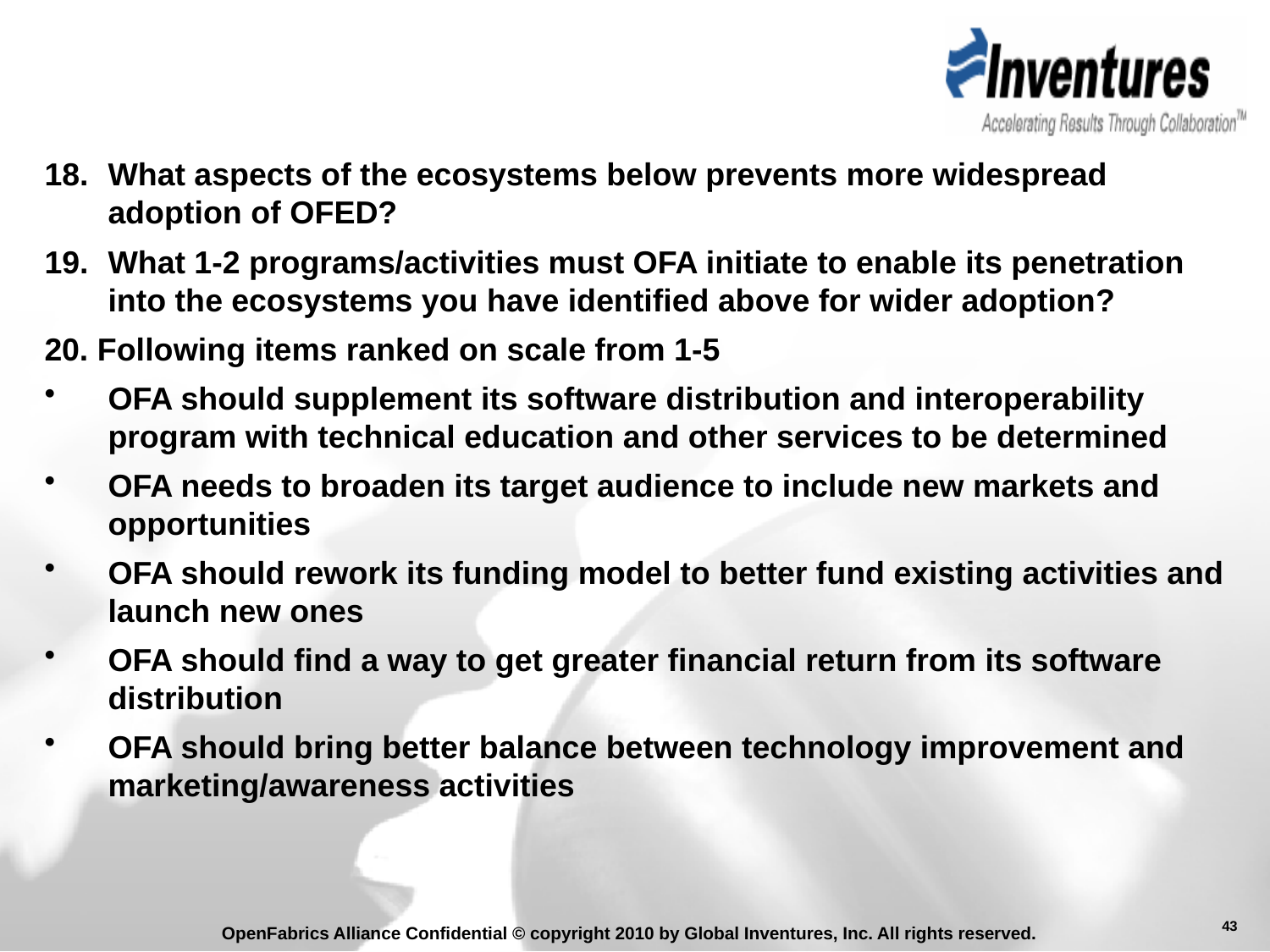

#
What aspects of the ecosystems below prevents more widespread adoption of OFED?
What 1-2 programs/activities must OFA initiate to enable its penetration into the ecosystems you have identified above for wider adoption?
20. Following items ranked on scale from 1-5
OFA should supplement its software distribution and interoperability program with technical education and other services to be determined
OFA needs to broaden its target audience to include new markets and opportunities
OFA should rework its funding model to better fund existing activities and launch new ones
OFA should find a way to get greater financial return from its software distribution
OFA should bring better balance between technology improvement and marketing/awareness activities